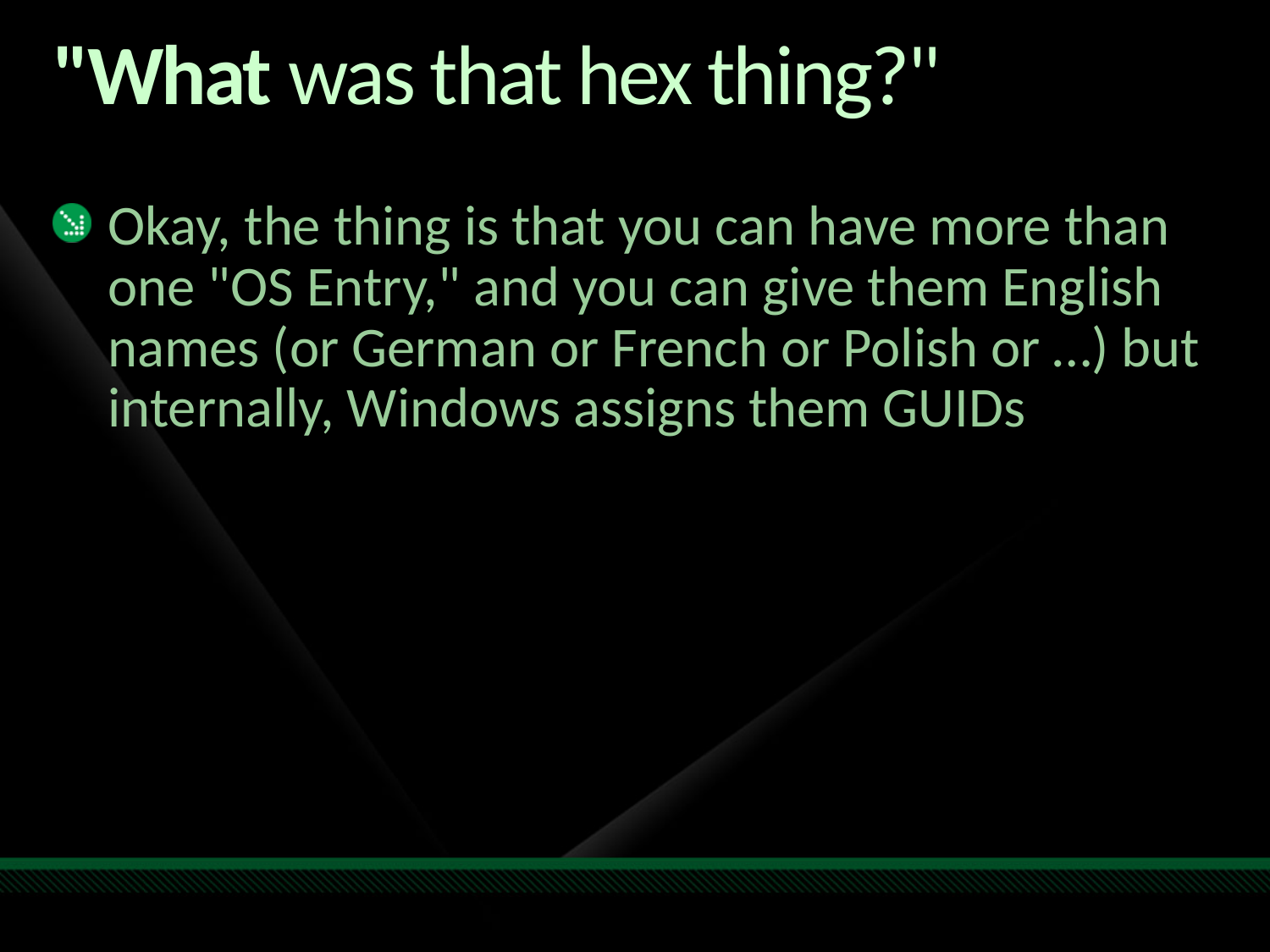

# "What was that hex thing?"
Okay, the thing is that you can have more than one "OS Entry," and you can give them English names (or German or French or Polish or …) but internally, Windows assigns them GUIDs